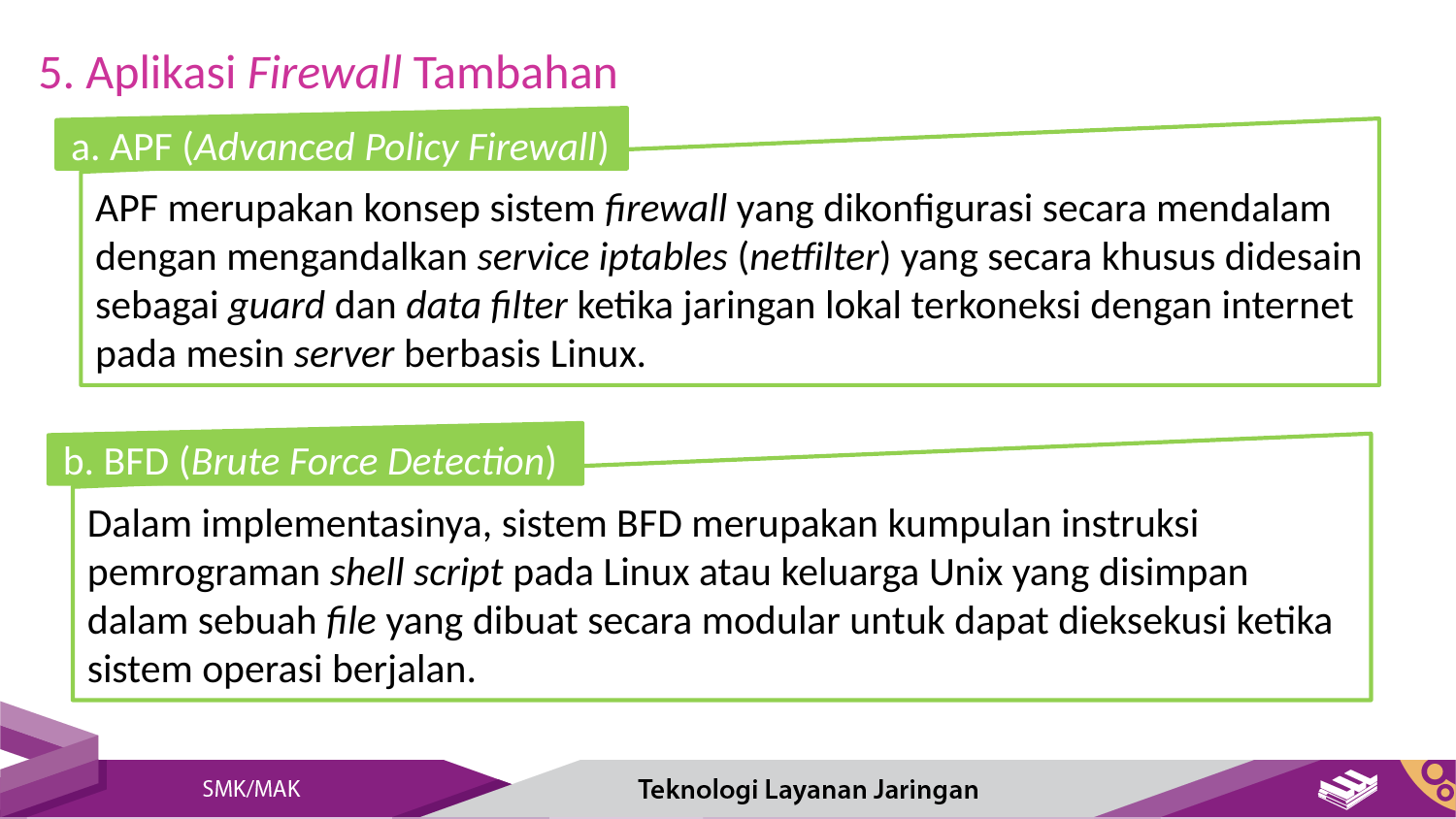

5. Aplikasi Firewall Tambahan
a. APF (Advanced Policy Firewall)
APF merupakan konsep sistem firewall yang dikonfigurasi secara mendalam dengan mengandalkan service iptables (netfilter) yang secara khusus didesain sebagai guard dan data filter ketika jaringan lokal terkoneksi dengan internet pada mesin server berbasis Linux.
b. BFD (Brute Force Detection)
Dalam implementasinya, sistem BFD merupakan kumpulan instruksi pemrograman shell script pada Linux atau keluarga Unix yang disimpan dalam sebuah file yang dibuat secara modular untuk dapat dieksekusi ketika sistem operasi berjalan.